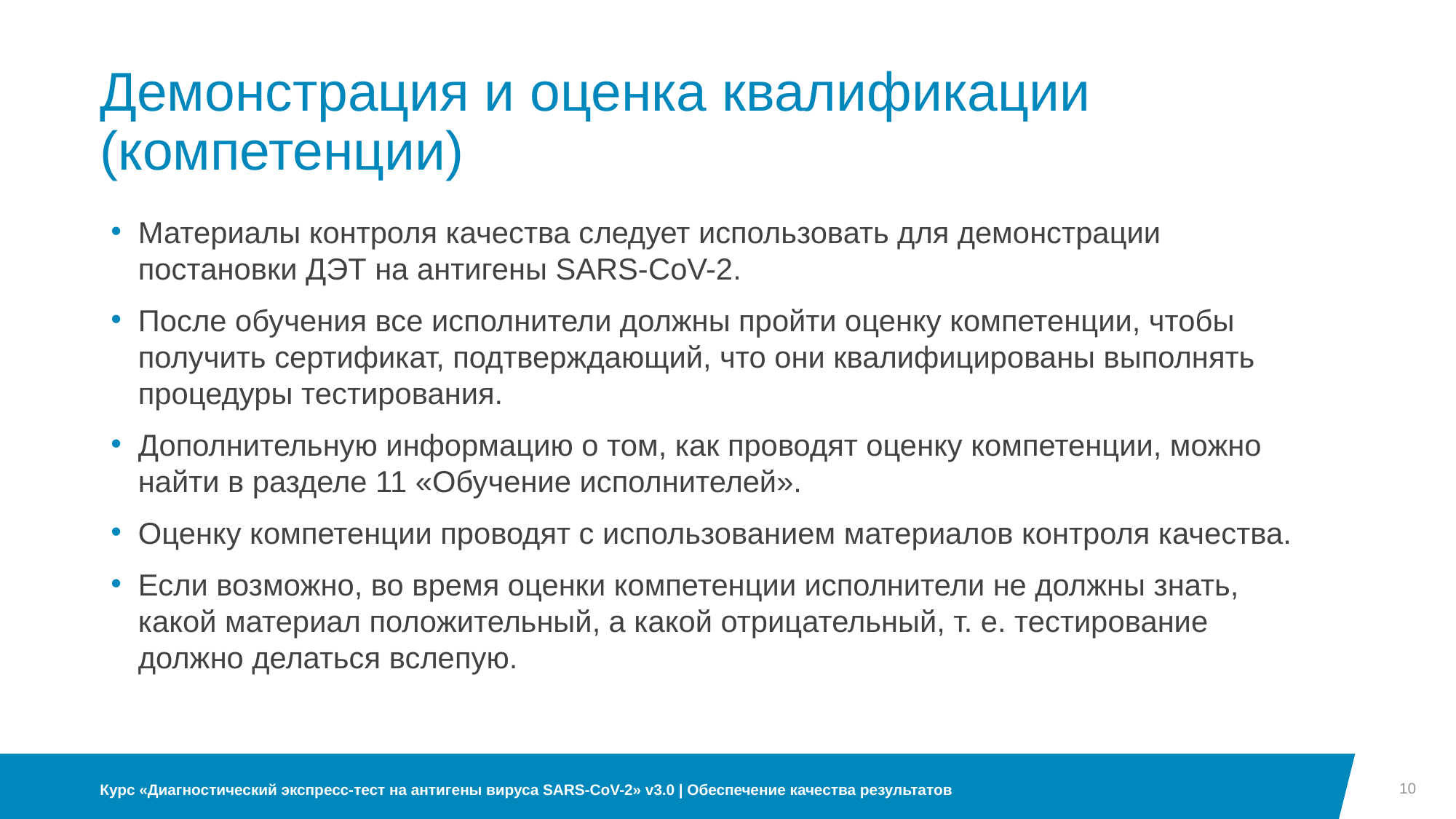

Демонстрация и оценка квалификации (компетенции)
Материалы контроля качества следует использовать для демонстрации постановки ДЭТ на антигены SARS-CoV-2.
После обучения все исполнители должны пройти оценку компетенции, чтобы получить сертификат, подтверждающий, что они квалифицированы выполнять процедуры тестирования.
Дополнительную информацию о том, как проводят оценку компетенции, можно найти в разделе 11 «Обучение исполнителей».
Оценку компетенции проводят с использованием материалов контроля качества.
Если возможно, во время оценки компетенции исполнители не должны знать, какой материал положительный, а какой отрицательный, т. е. тестирование  должно делаться вслепую.

10
Курс «Диагностический экспресс-тест на антигены вируса SARS-CoV-2» v3.0 | Обеспечение качества результатов